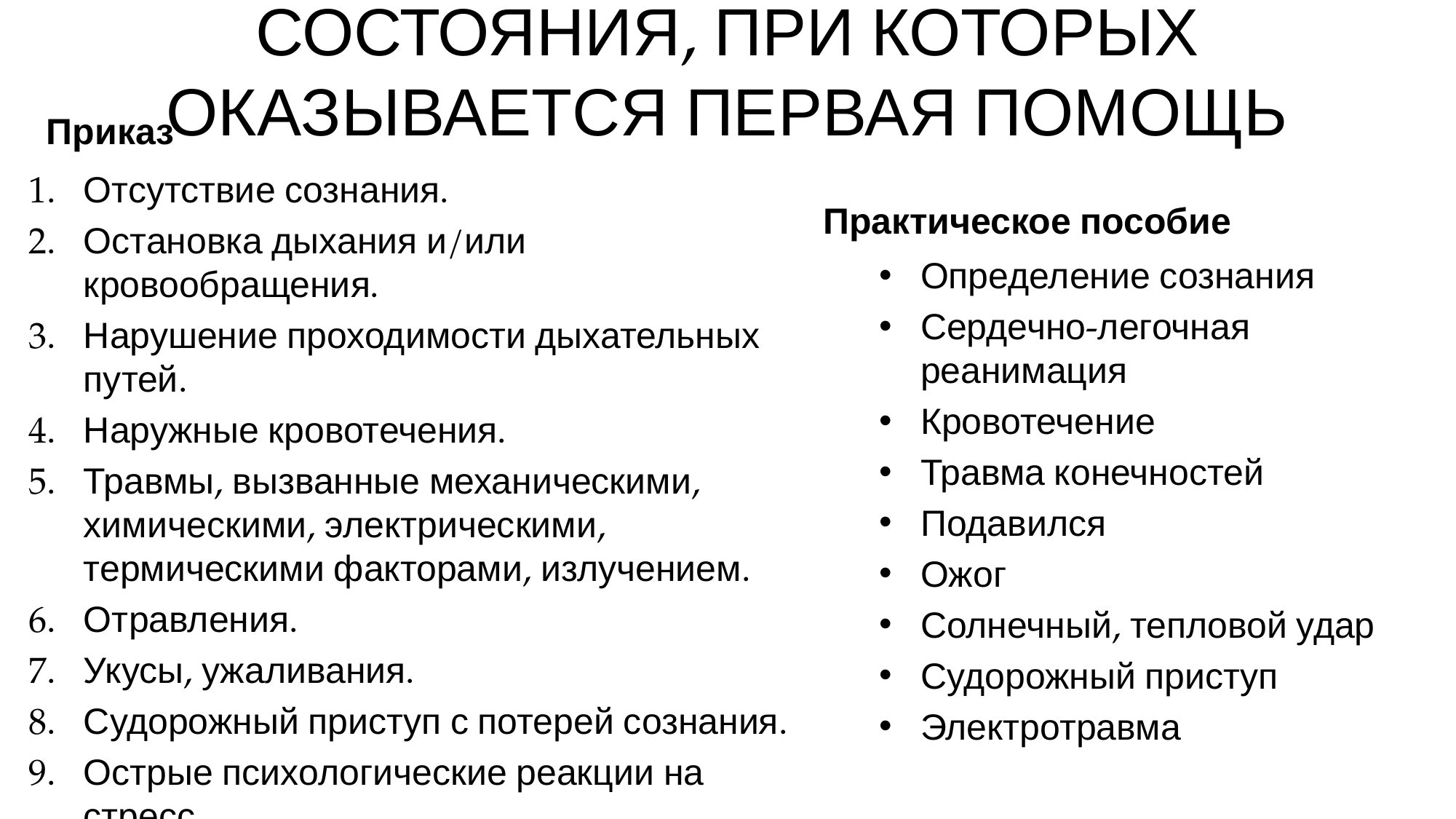

# СОСТОЯНИЯ, ПРИ КОТОРЫХ ОКАЗЫВАЕТСЯ ПЕРВАЯ ПОМОЩЬ
Приказ
Отсутствие сознания.
Остановка дыхания и/или кровообращения.
Нарушение проходимости дыхательных путей.
Наружные кровотечения.
Травмы, вызванные механическими, химическими, электрическими, термическими факторами, излучением.
Отравления.
Укусы, ужаливания.
Судорожный приступ с потерей сознания.
Острые психологические реакции на стресс.
Практическое пособие
Определение сознания
Сердечно-легочная реанимация
Кровотечение
Травма конечностей
Подавился
Ожог
Солнечный, тепловой удар
Судорожный приступ
Электротравма